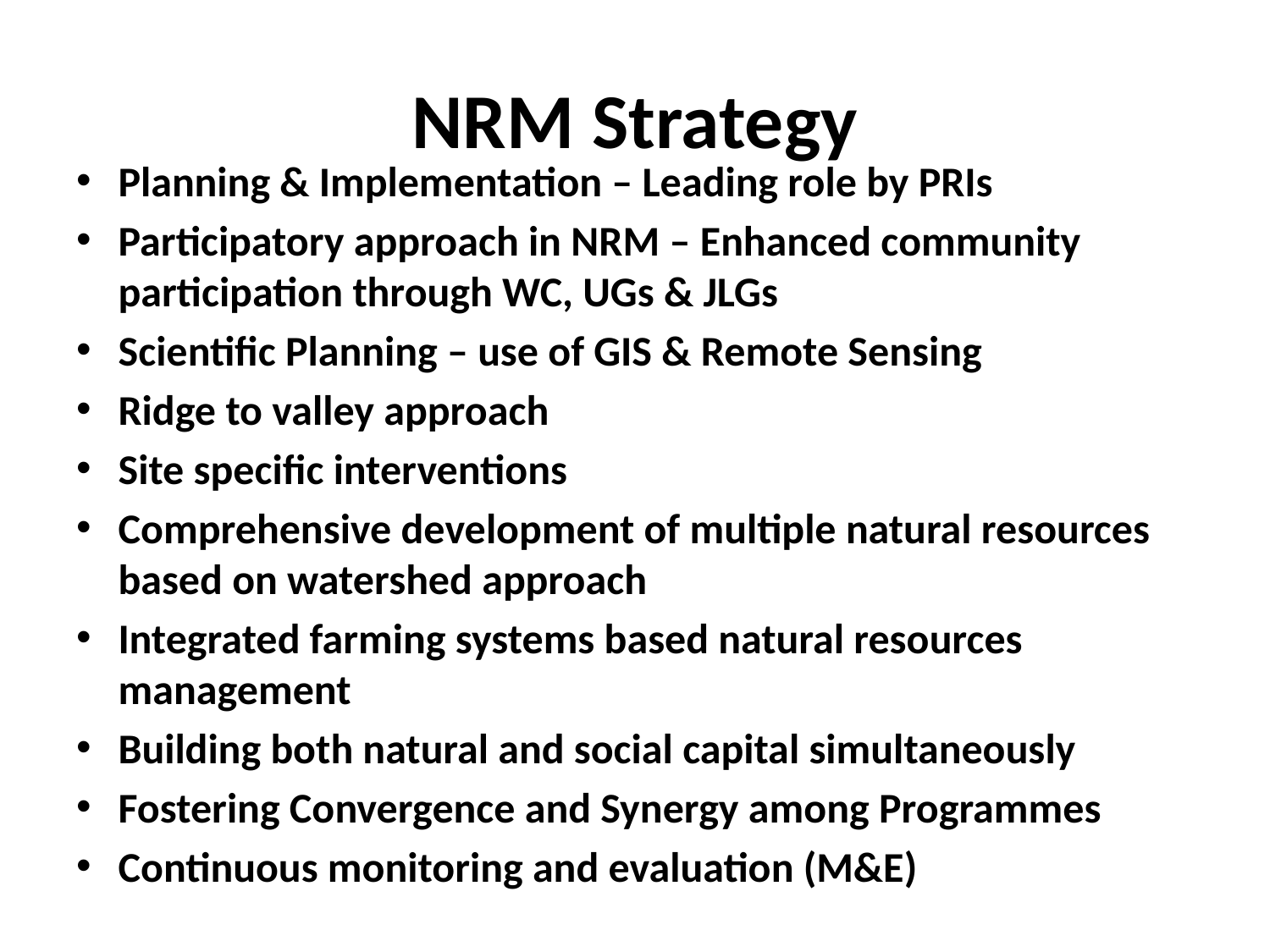

# NRM Strategy
Planning & Implementation – Leading role by PRIs
Participatory approach in NRM – Enhanced community participation through WC, UGs & JLGs
Scientific Planning – use of GIS & Remote Sensing
Ridge to valley approach
Site specific interventions
Comprehensive development of multiple natural resources based on watershed approach
Integrated farming systems based natural resources management
Building both natural and social capital simultaneously
Fostering Convergence and Synergy among Programmes
Continuous monitoring and evaluation (M&E)